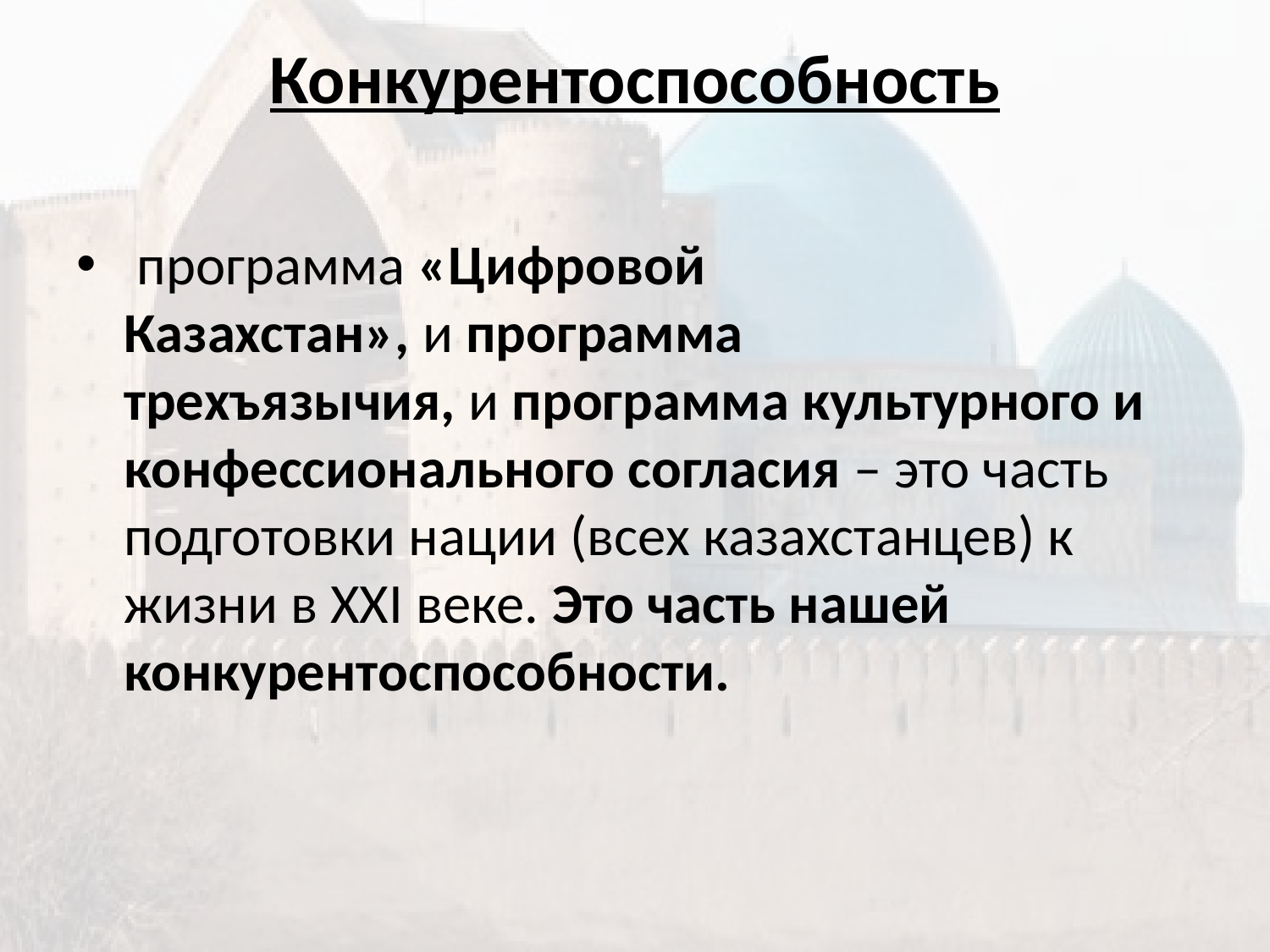

# Конкурентоспособность
 программа «Цифровой Казахстан», и программа трехъязычия, и программа культурного и конфессионального согласия – это часть подготовки нации (всех казахстанцев) к жизни в XXI веке. Это часть нашей конкурентоспособности.